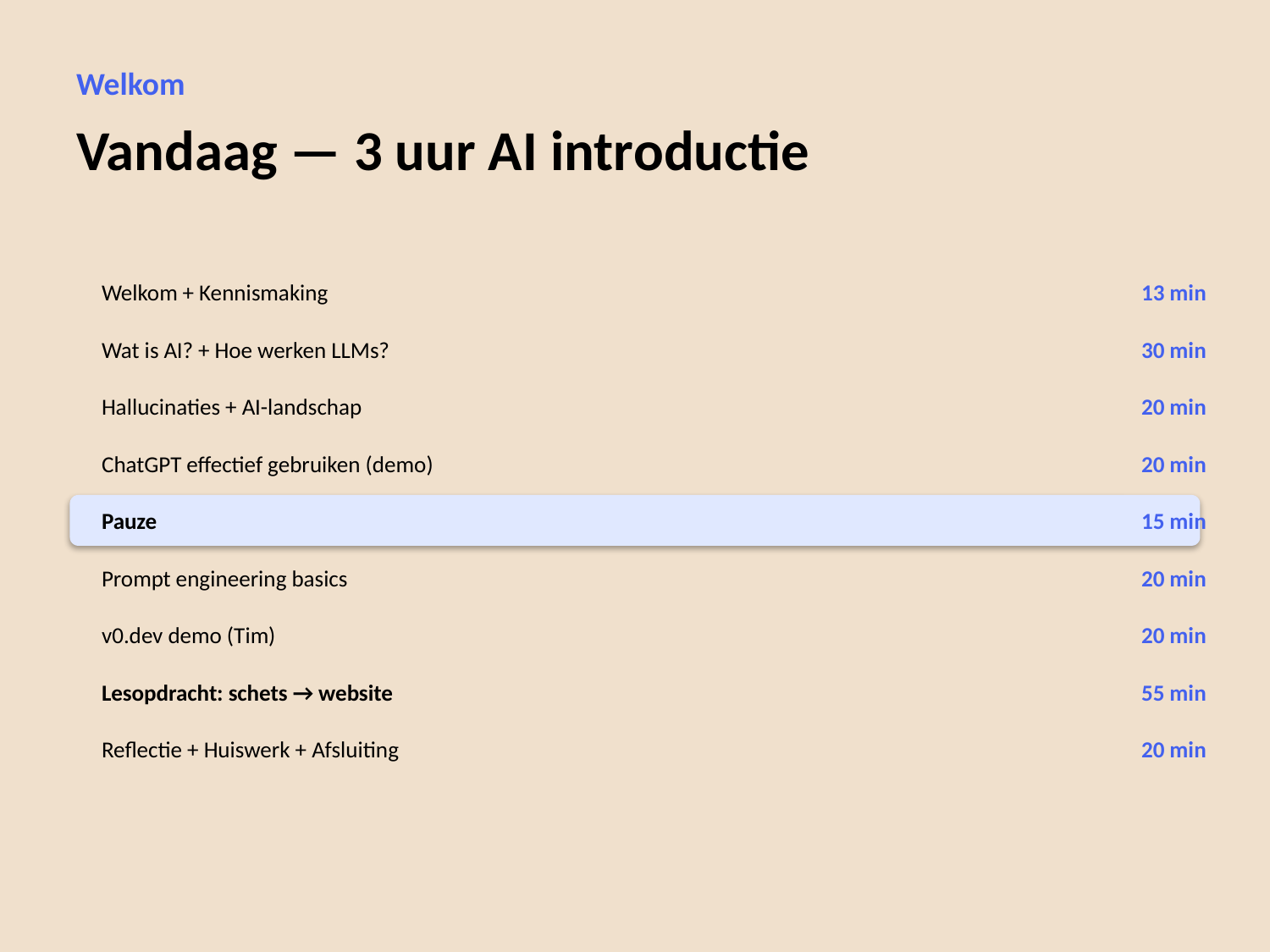

Welkom
Vandaag — 3 uur AI introductie
Welkom + Kennismaking
13 min
Wat is AI? + Hoe werken LLMs?
30 min
Hallucinaties + AI-landschap
20 min
ChatGPT effectief gebruiken (demo)
20 min

Pauze
15 min
Prompt engineering basics
20 min
v0.dev demo (Tim)
20 min
Lesopdracht: schets → website
55 min
Reflectie + Huiswerk + Afsluiting
20 min